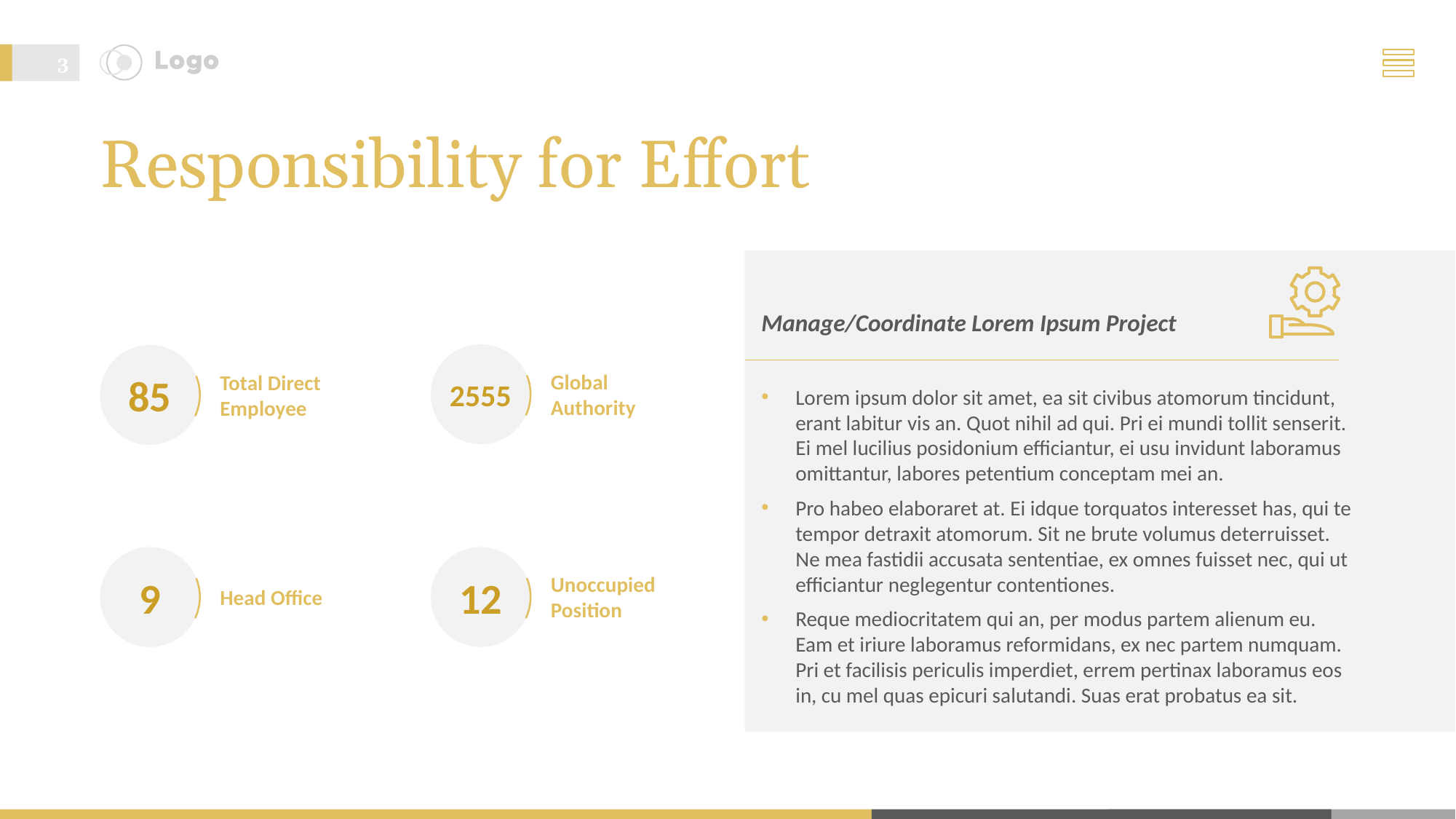

3
# Responsibility for Effort

Manage/Coordinate Lorem Ipsum Project
2555

Global Authority
85

Total Direct Employee
9

Head Office
12

Unoccupied Position
Lorem ipsum dolor sit amet, ea sit civibus atomorum tincidunt, erant labitur vis an. Quot nihil ad qui. Pri ei mundi tollit senserit. Ei mel lucilius posidonium efficiantur, ei usu invidunt laboramus omittantur, labores petentium conceptam mei an.
Pro habeo elaboraret at. Ei idque torquatos interesset has, qui te tempor detraxit atomorum. Sit ne brute volumus deterruisset. Ne mea fastidii accusata sententiae, ex omnes fuisset nec, qui ut efficiantur neglegentur contentiones.
Reque mediocritatem qui an, per modus partem alienum eu. Eam et iriure laboramus reformidans, ex nec partem numquam. Pri et facilisis periculis imperdiet, errem pertinax laboramus eos in, cu mel quas epicuri salutandi. Suas erat probatus ea sit.